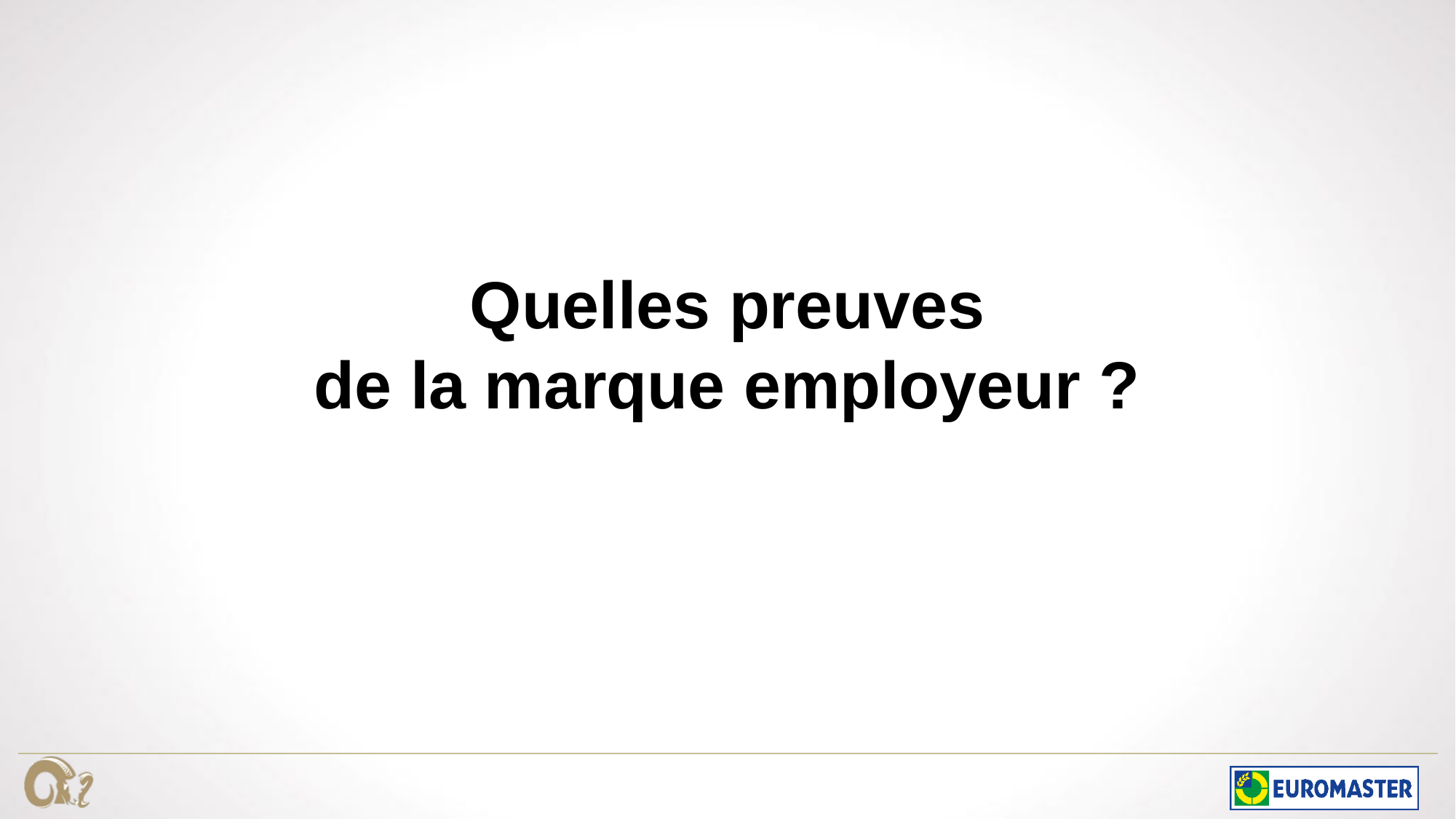

# Quelles preuves de la marque employeur ?